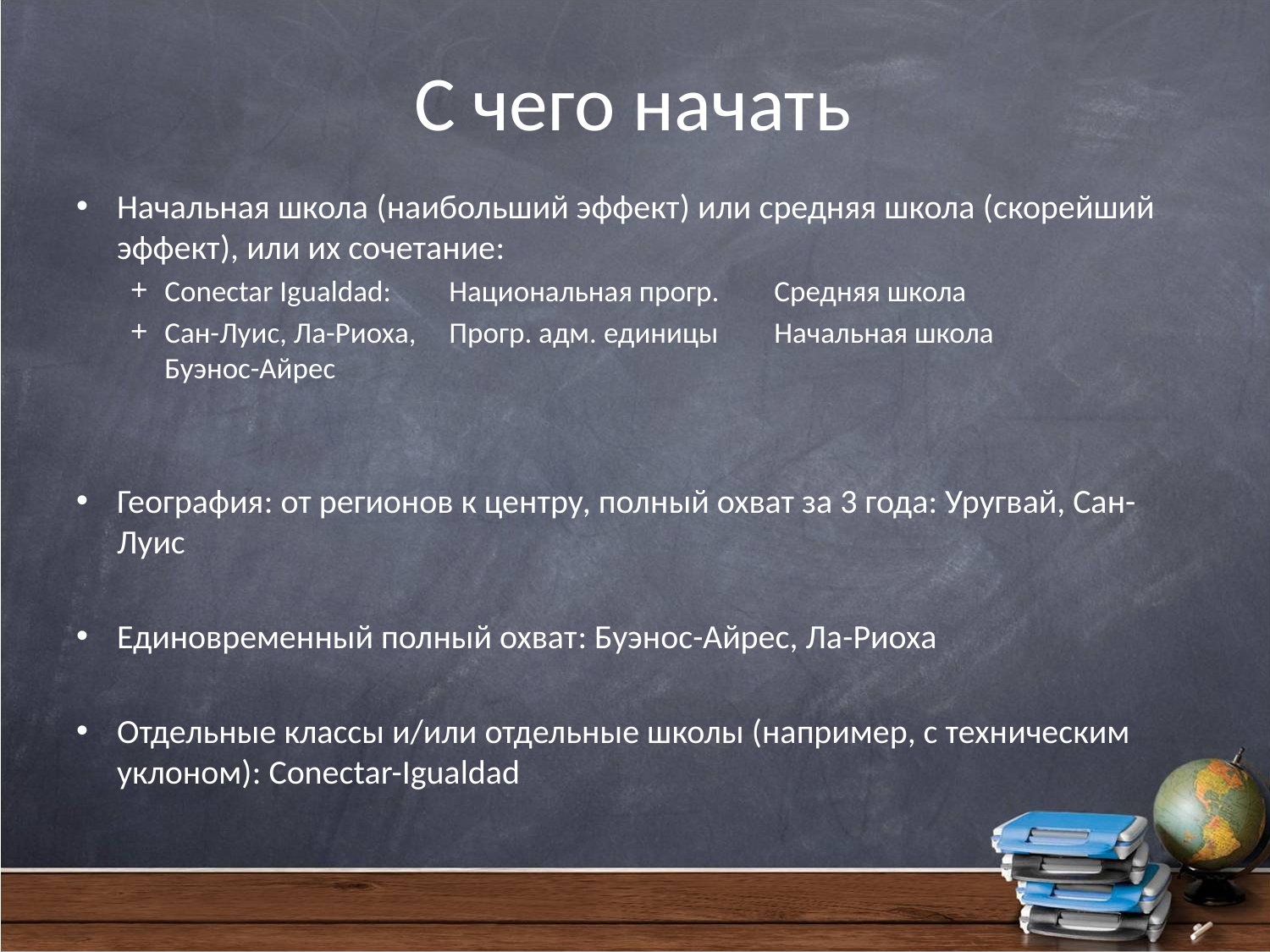

# С чего начать
Начальная школа (наибольший эффект) или средняя школа (скорейший эффект), или их сочетание:
Conectar Igualdad:	Национальная прогр.	Средняя школа
Сан-Луис, Ла-Риоха, 	Прогр. адм. единицы	Начальная школа
Буэнос-Айрес

География: от регионов к центру, полный охват за 3 года: Уругвай, Сан-Луис

Единовременный полный охват: Буэнос-Айрес, Ла-Риоха

Отдельные классы и/или отдельные школы (например, с техническим уклоном): Conectar-Igualdad